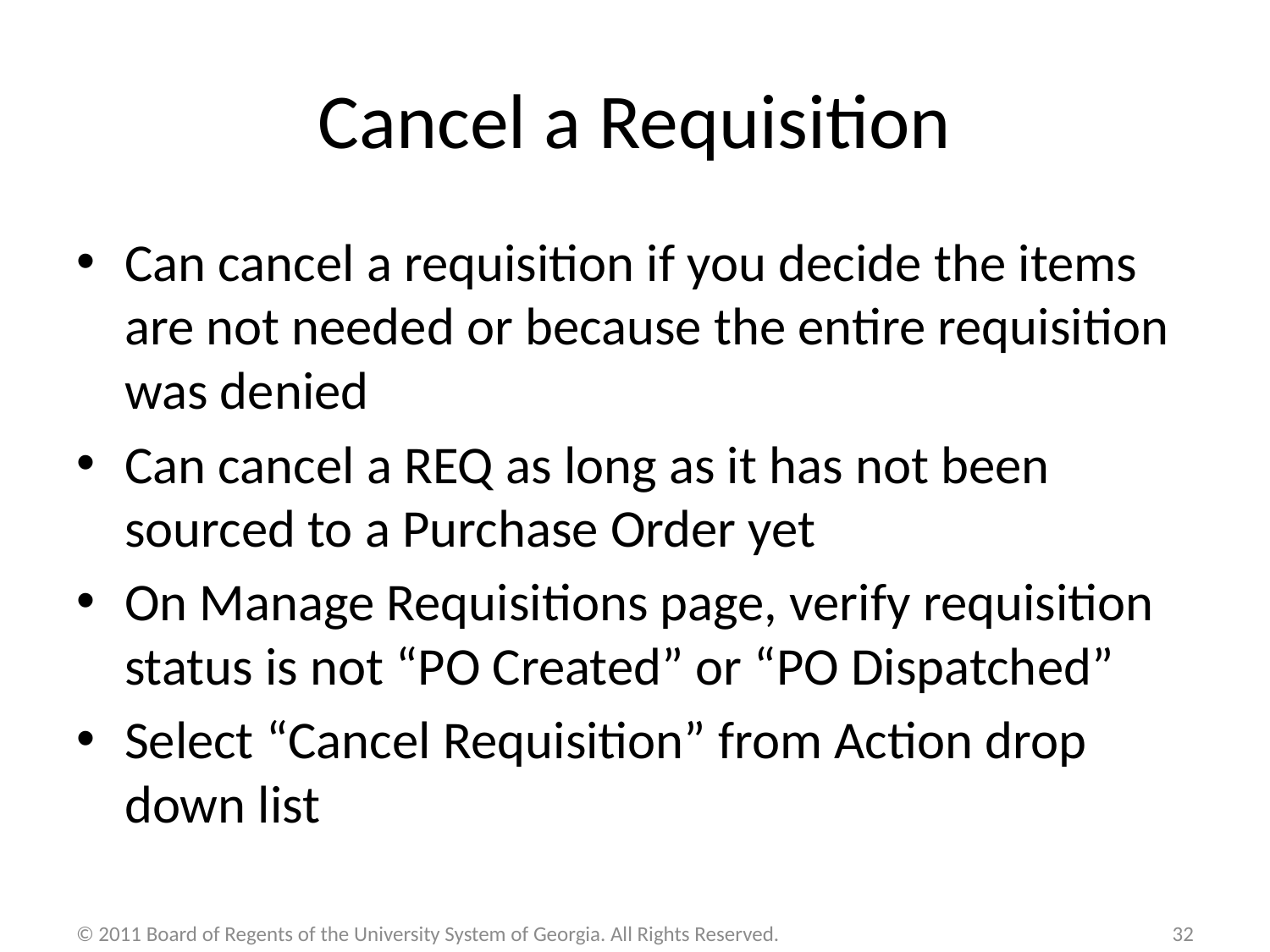

# Cancel a Requisition
Can cancel a requisition if you decide the items are not needed or because the entire requisition was denied
Can cancel a REQ as long as it has not been sourced to a Purchase Order yet
On Manage Requisitions page, verify requisition status is not “PO Created” or “PO Dispatched”
Select “Cancel Requisition” from Action drop down list
© 2011 Board of Regents of the University System of Georgia. All Rights Reserved.
32